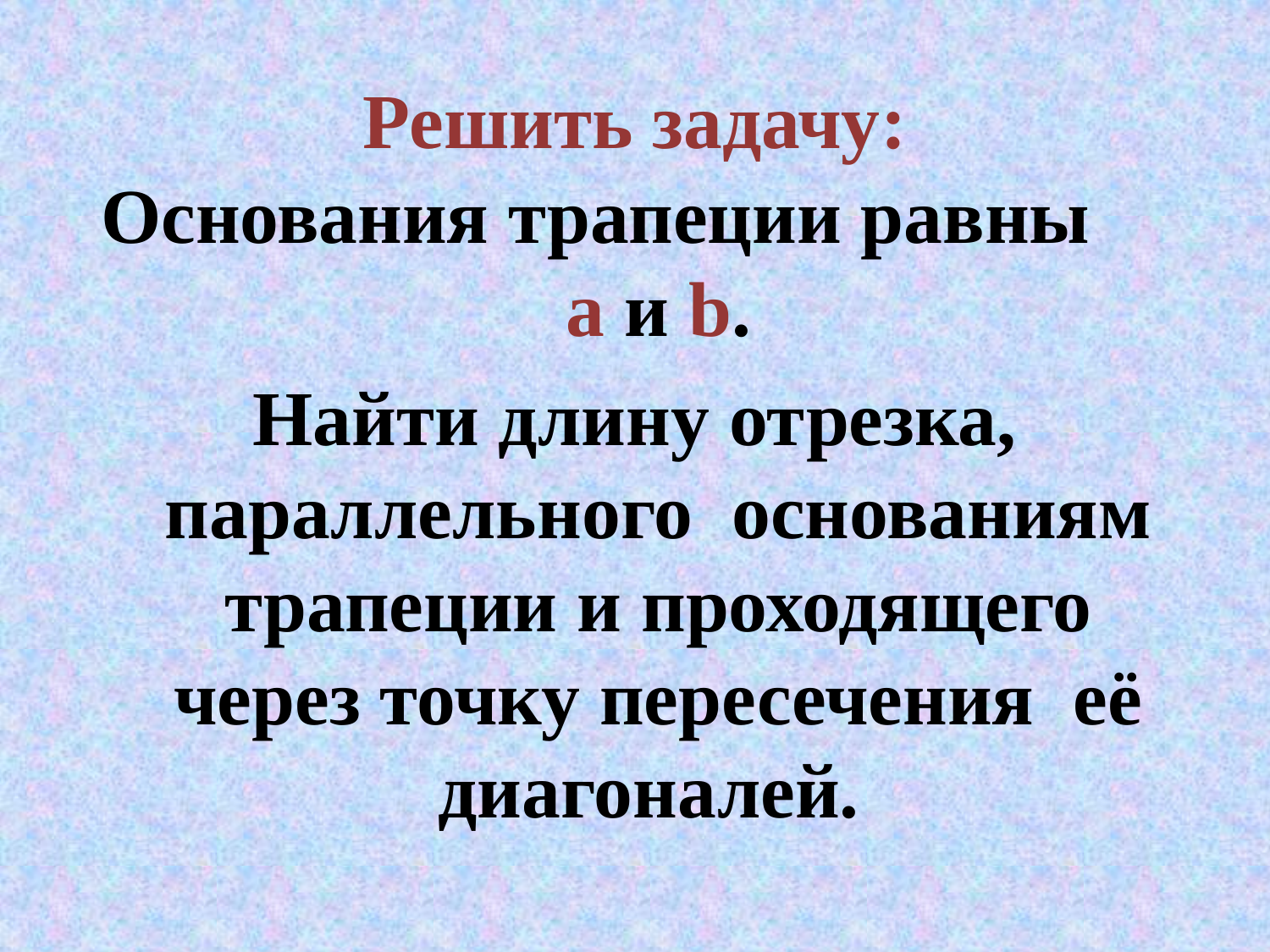

# Решить задачу:

Основания трапеции равны     а и b.
Найти длину отрезка, параллельного  основаниям трапеции и проходящего через точку пересечения  её диагоналей.